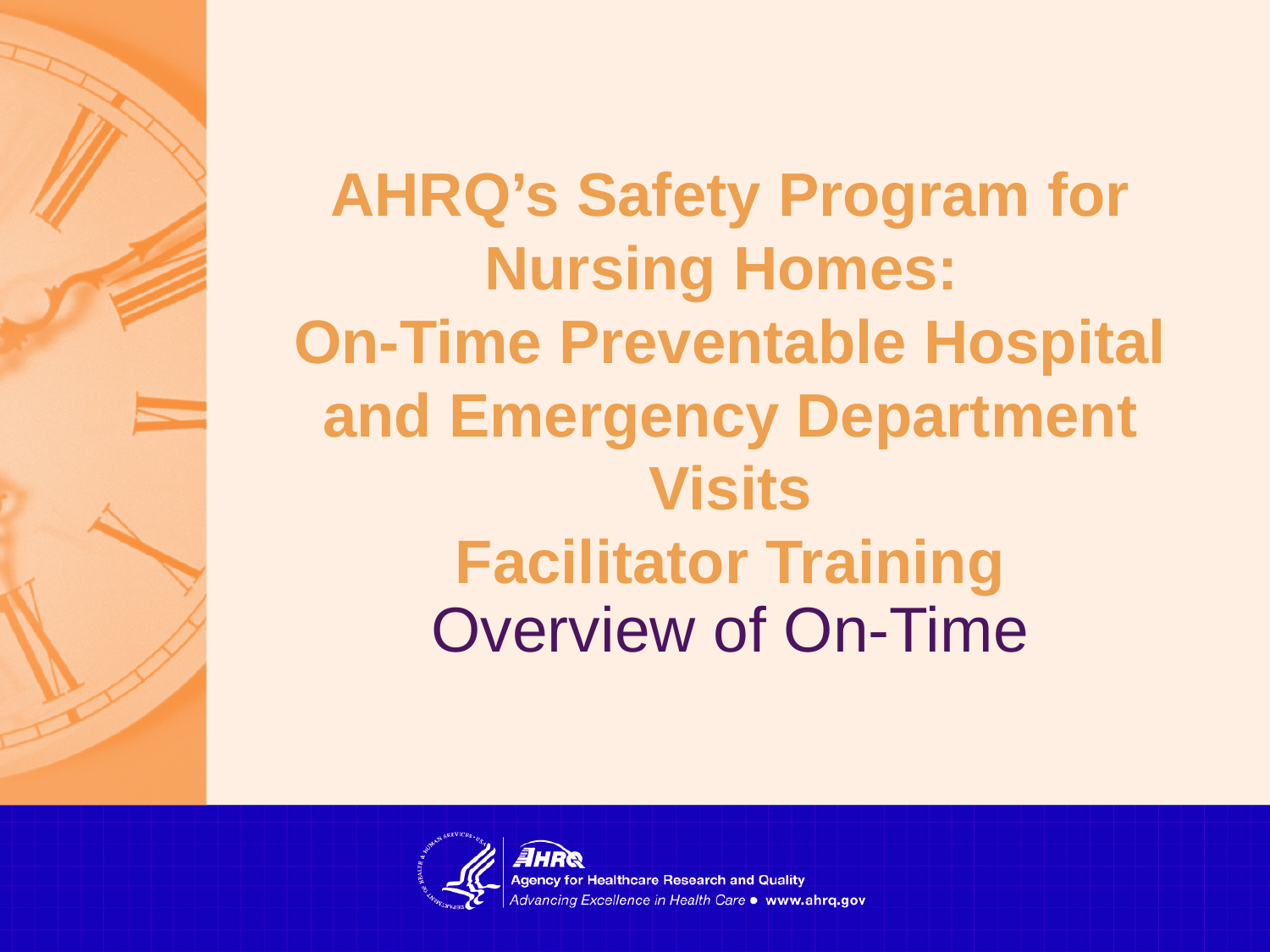

# AHRQ’s Safety Program for Nursing Homes: On-Time Preventable Hospital and Emergency Department Visits Facilitator Training
Overview of On-Time